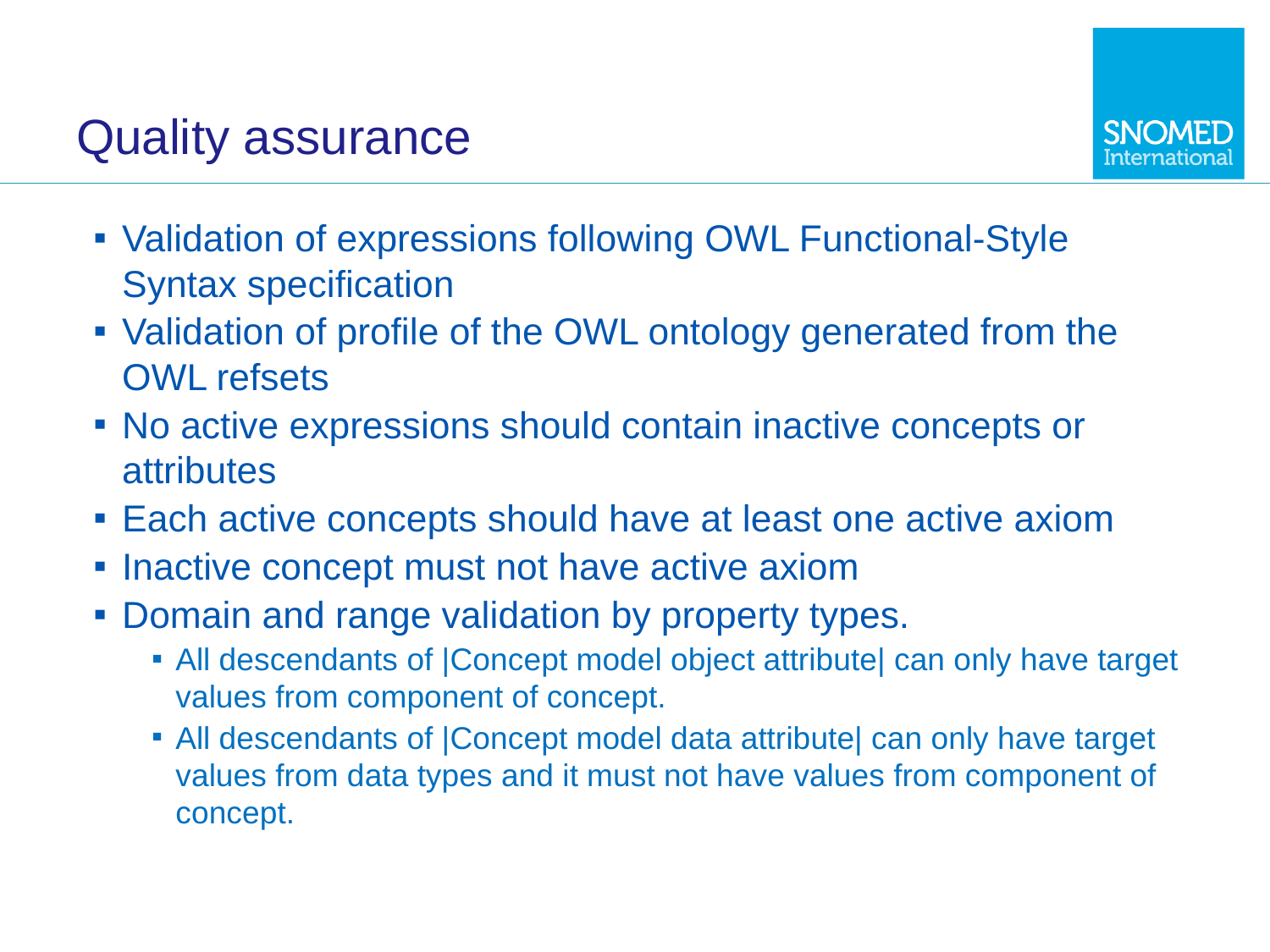

# Quality assurance
Validation of expressions following OWL Functional-Style Syntax specification
Validation of profile of the OWL ontology generated from the OWL refsets
No active expressions should contain inactive concepts or attributes
Each active concepts should have at least one active axiom
Inactive concept must not have active axiom
Domain and range validation by property types.
All descendants of |Concept model object attribute| can only have target values from component of concept.
All descendants of |Concept model data attribute| can only have target values from data types and it must not have values from component of concept.